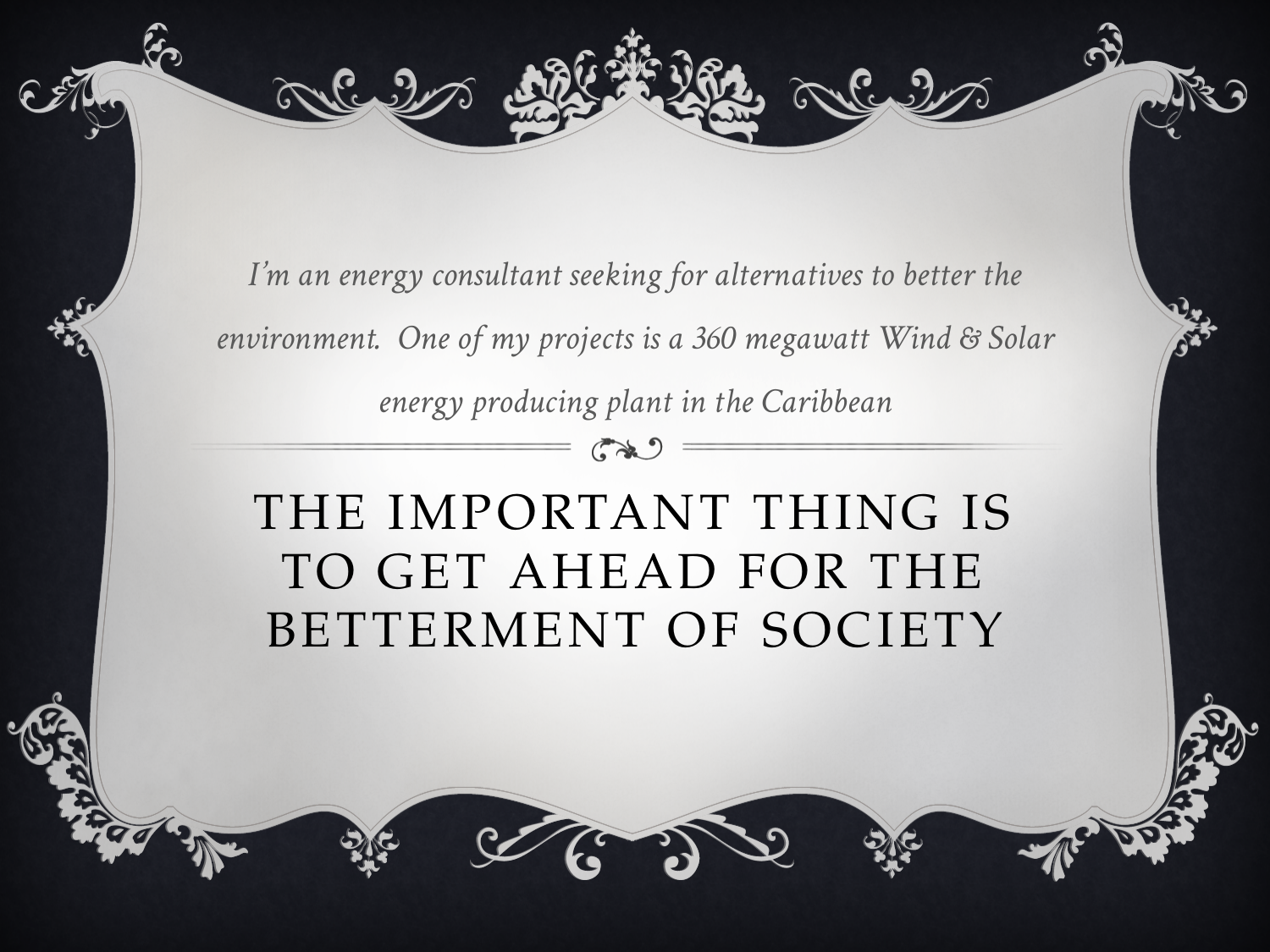

I’m an energy consultant seeking for alternatives to better the environment.  One of my projects is a 360 megawatt Wind & Solar energy producing plant in the Caribbean
# The important thing is to get ahead for the betterment of society